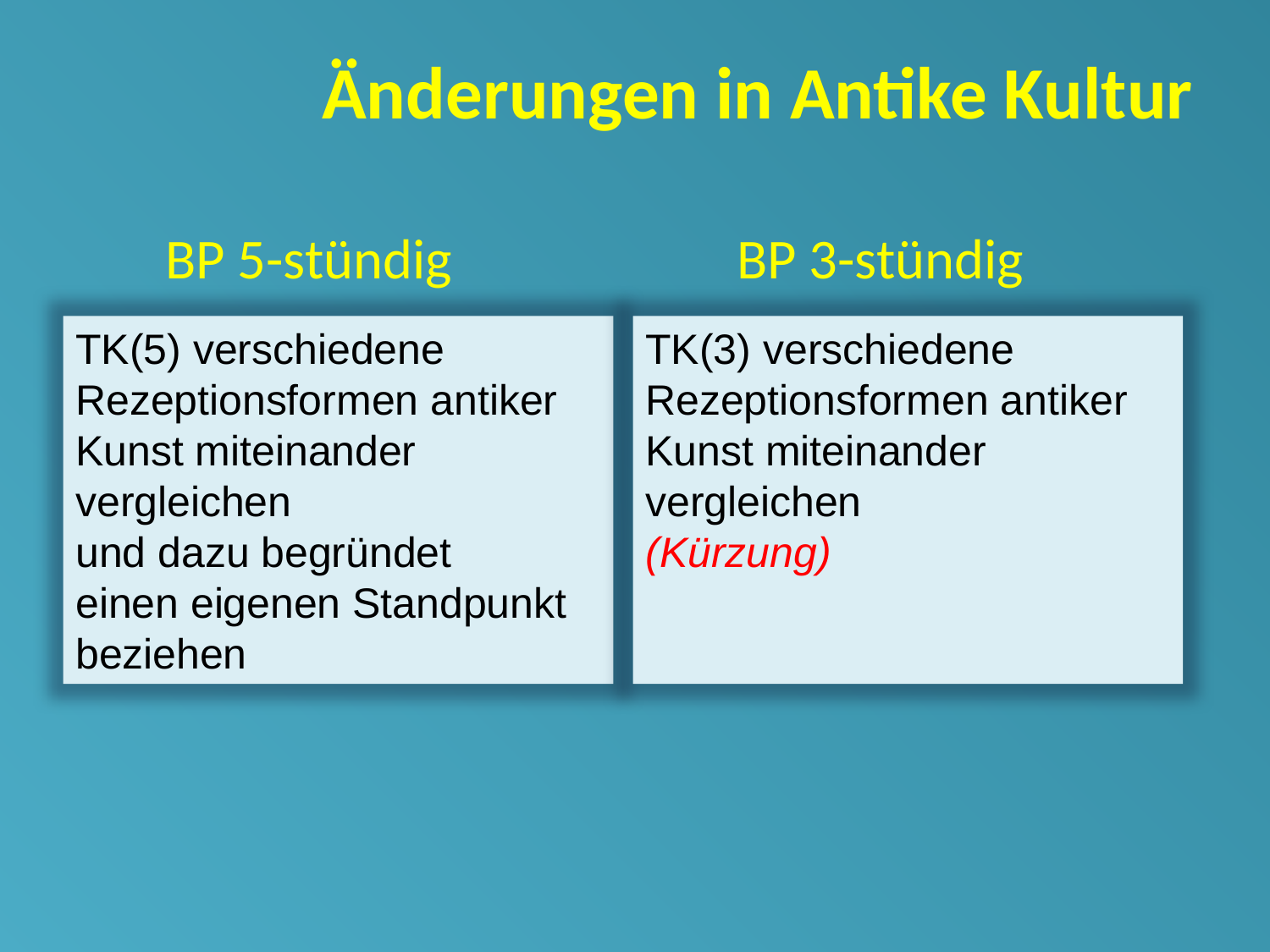

# Änderungen in Antike Kultur
       BP 5-stündig			  BP 3-stündig
TK(3) verschiedene Rezeptionsformen antiker Kunst miteinander vergleichen
(Kürzung)

TK(5) verschiedene Rezeptionsformen antiker Kunst miteinander vergleichen
und dazu begründet
einen eigenen Standpunkt beziehen